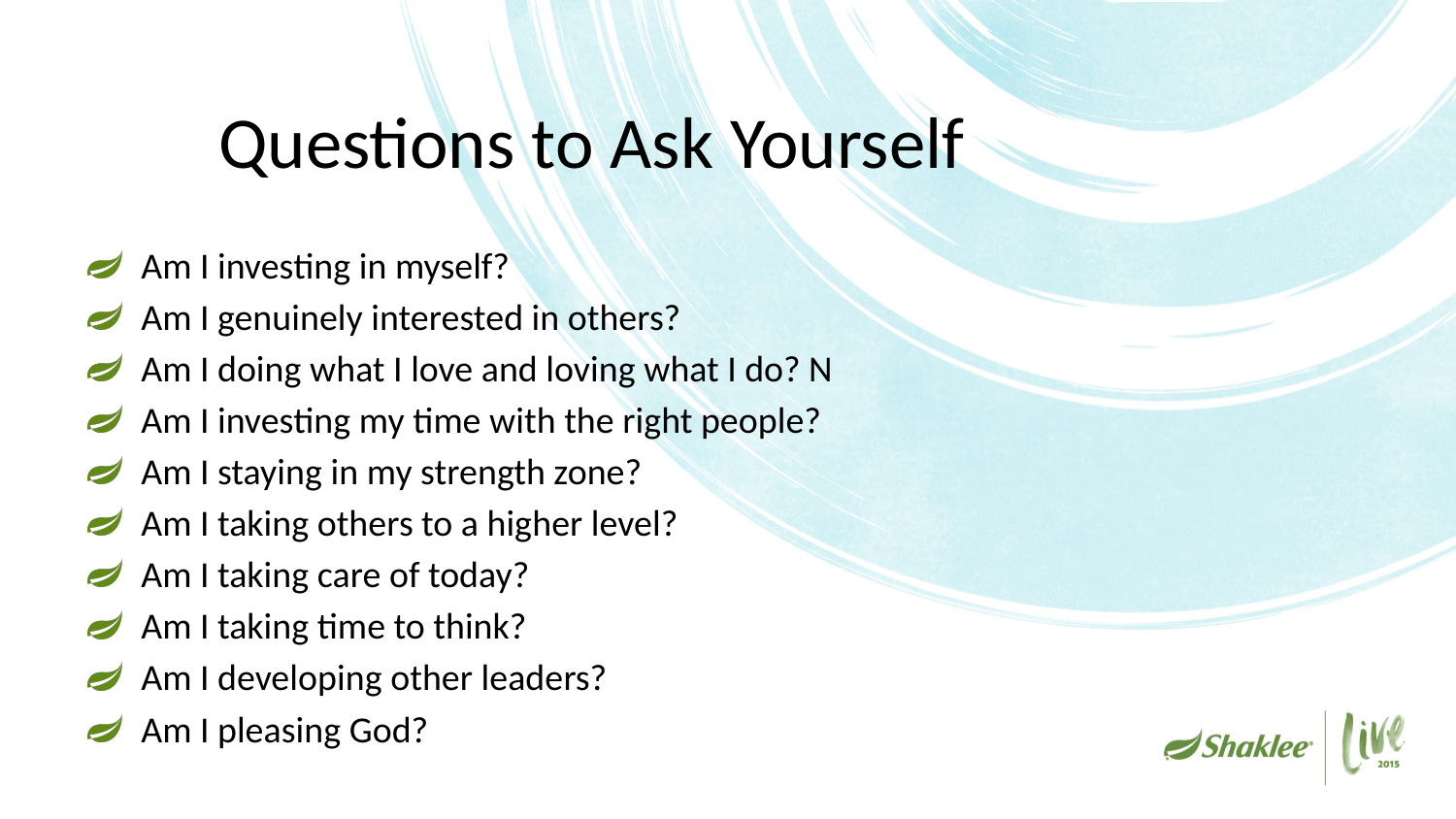

# Questions to Ask Yourself
Am I investing in myself?
Am I genuinely interested in others?
Am I doing what I love and loving what I do? N
Am I investing my time with the right people?
Am I staying in my strength zone?
Am I taking others to a higher level?
Am I taking care of today?
Am I taking time to think?
Am I developing other leaders?
Am I pleasing God?